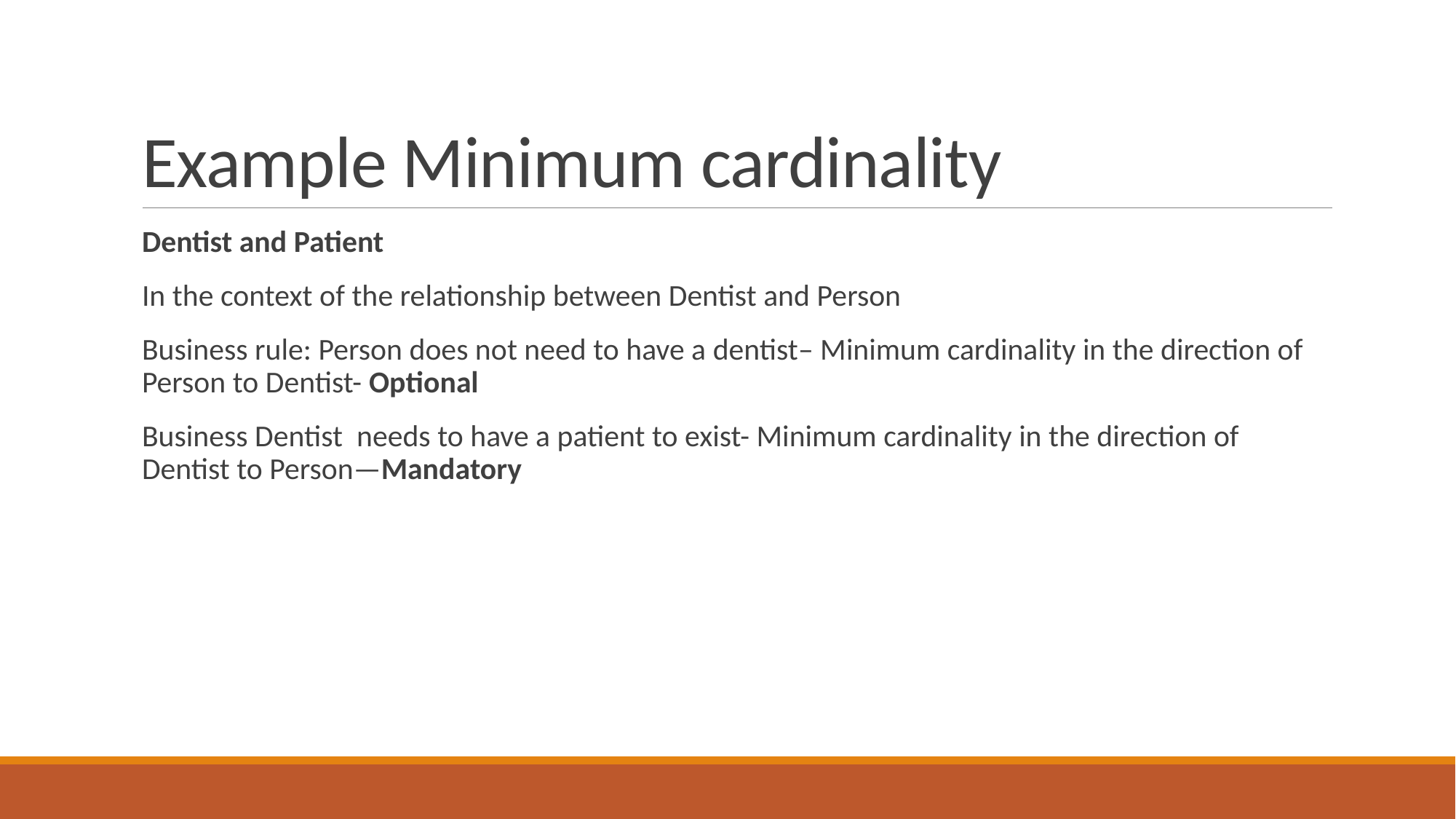

# Example Minimum cardinality
Dentist and Patient
In the context of the relationship between Dentist and Person
Business rule: Person does not need to have a dentist– Minimum cardinality in the direction of Person to Dentist- Optional
Business Dentist  needs to have a patient to exist- Minimum cardinality in the direction of Dentist to Person—Mandatory